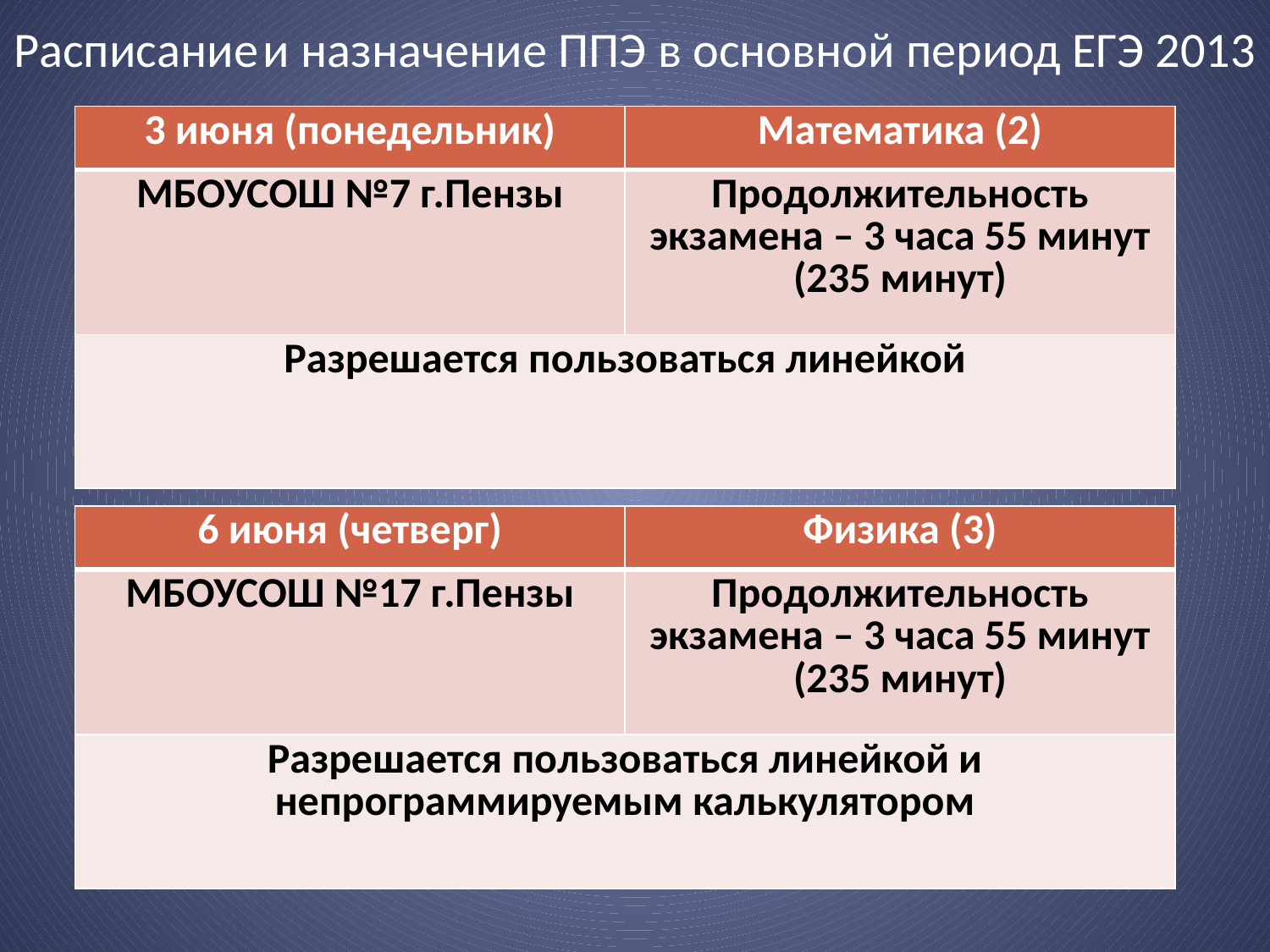

Расписание и назначение ППЭ в основной период ЕГЭ 2013
| 3 июня (понедельник) | Математика (2) |
| --- | --- |
| МБОУСОШ №7 г.Пензы | Продолжительность экзамена – 3 часа 55 минут (235 минут) |
| Разрешается пользоваться линейкой |  |
| 6 июня (четверг) | Физика (3) |
| --- | --- |
| МБОУСОШ №17 г.Пензы | Продолжительность экзамена – 3 часа 55 минут (235 минут) |
| Разрешается пользоваться линейкой и непрограммируемым калькулятором |  |